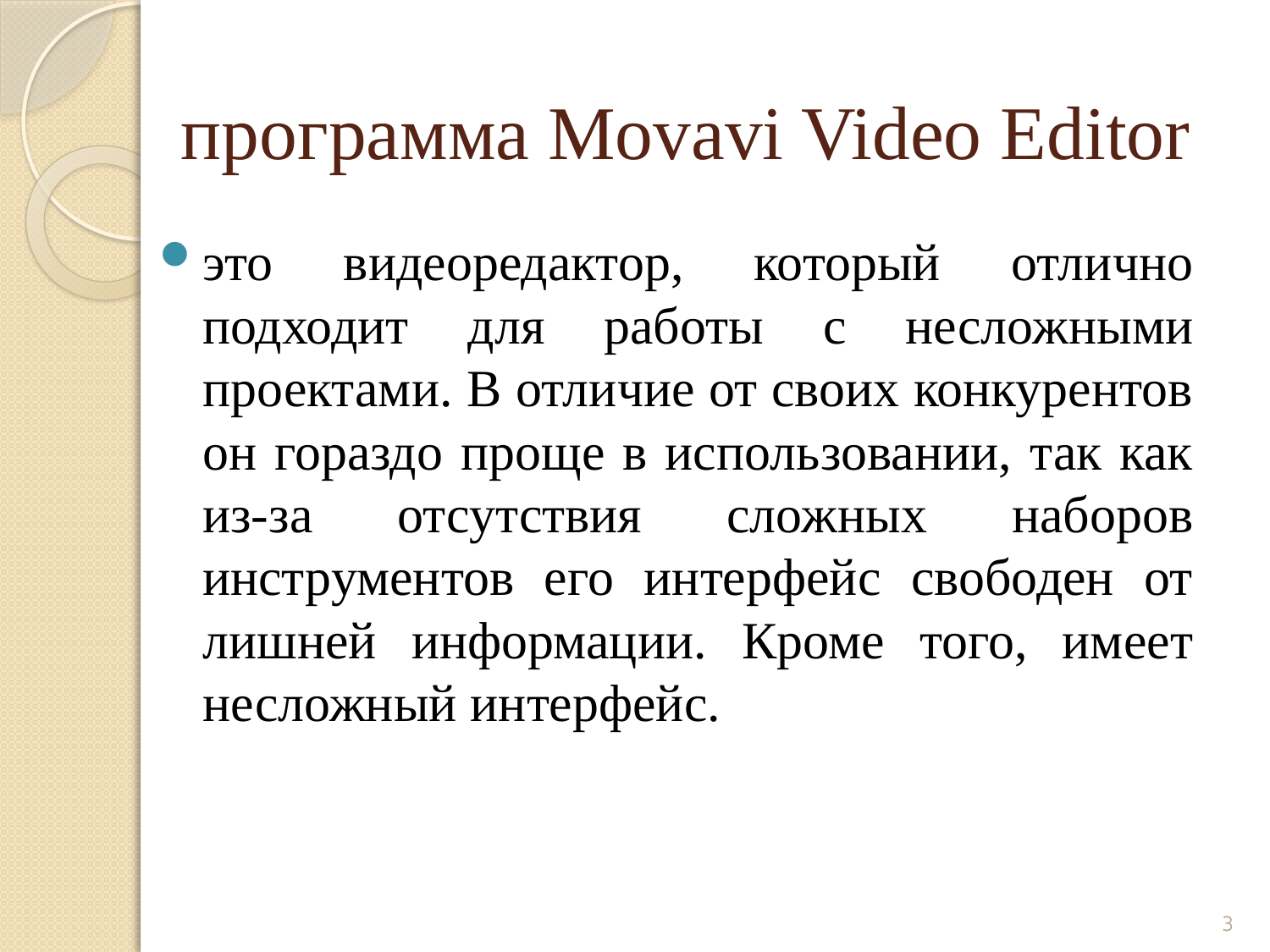

# программа Movavi Video Editor
это видеоредактор, который отлично подходит для работы с несложными проектами. В отличие от своих конкурентов он гораздо проще в использовании, так как из-за отсутствия сложных наборов инструментов его интерфейс свободен от лишней информации. Кроме того, имеет несложный интерфейс.
3